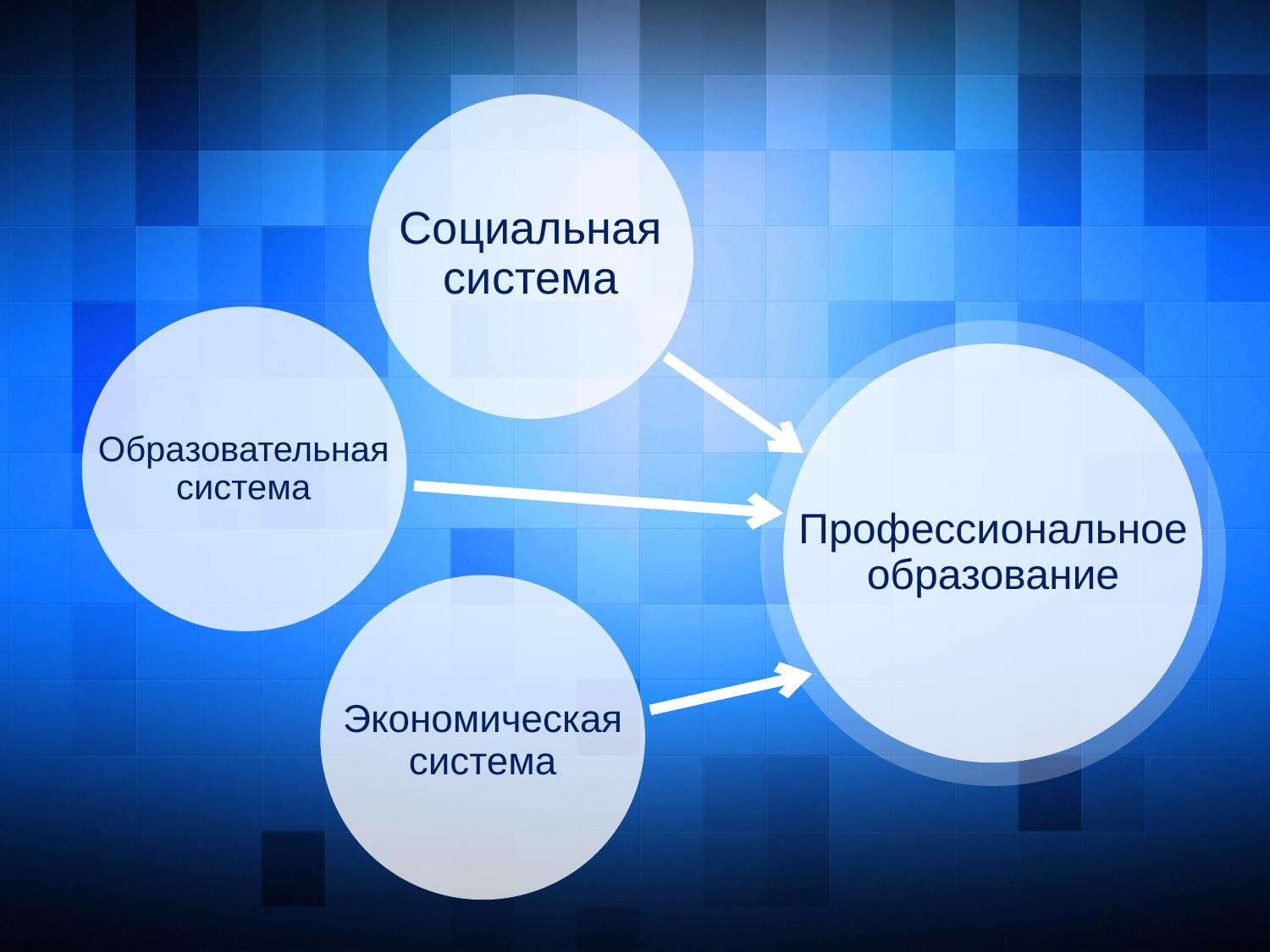

Социальная система

Образовательная система
Профессиональное образование

Экономическая система